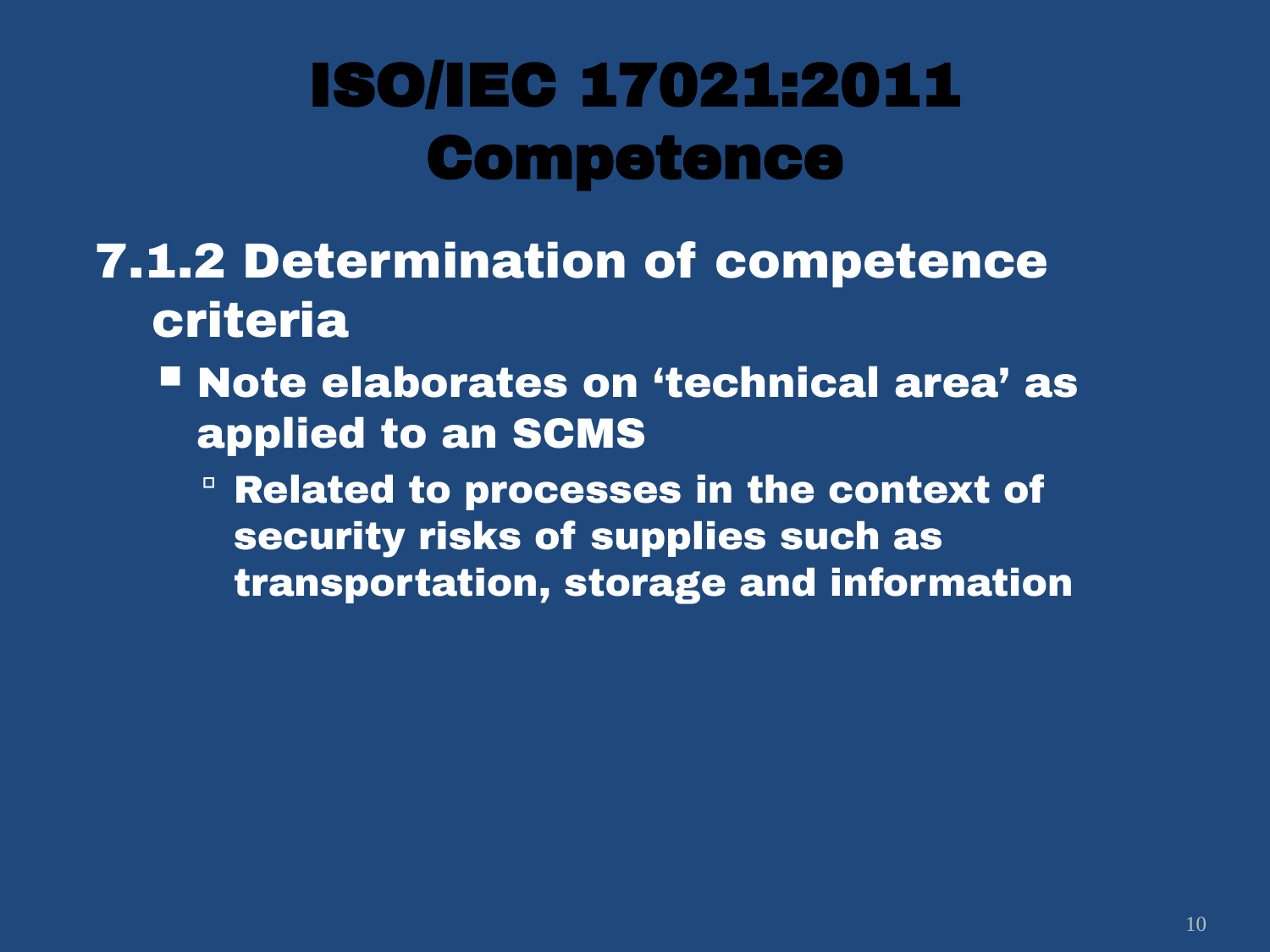

# ISO/IEC 17021:2011 Competence
7.1.2 Determination of competence criteria
Note elaborates on ‘technical area’ as applied to an SCMS
Related to processes in the context of security risks of supplies such as transportation, storage and information
10